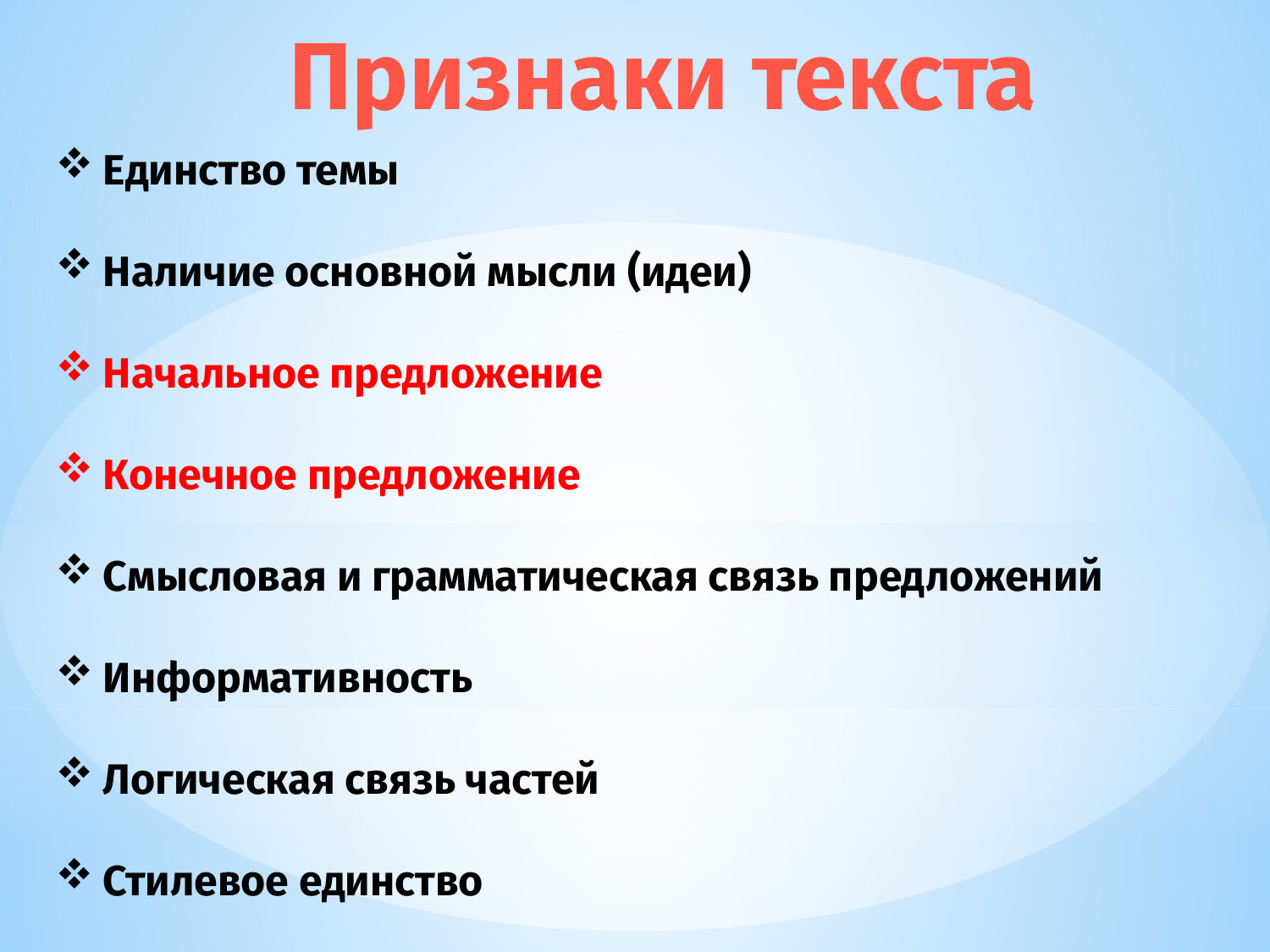

Признаки текста
Единство темы

Наличие основной мысли (идеи)

Начальное предложение

Конечное предложение

Смысловая и грамматическая связь предложений

Информативность

Логическая связь частей

Стилевое единство